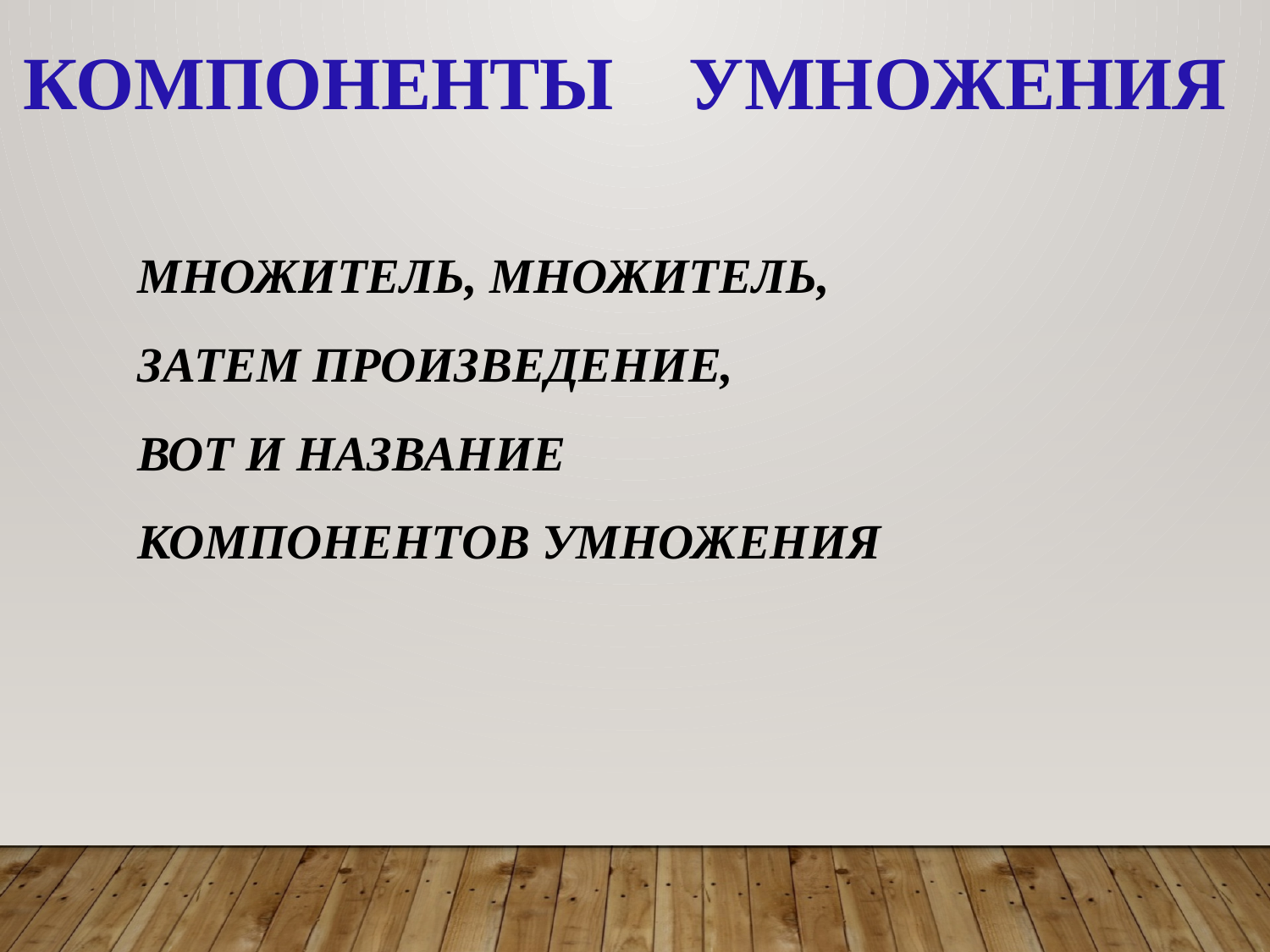

Компоненты    умножения
МНОЖИТЕЛЬ, МНОЖИТЕЛЬ,
ЗАТЕМ ПРОИЗВЕДЕНИЕ,
ВОТ И НАЗВАНИЕ
КОМПОНЕНТОВ УМНОЖЕНИЯ